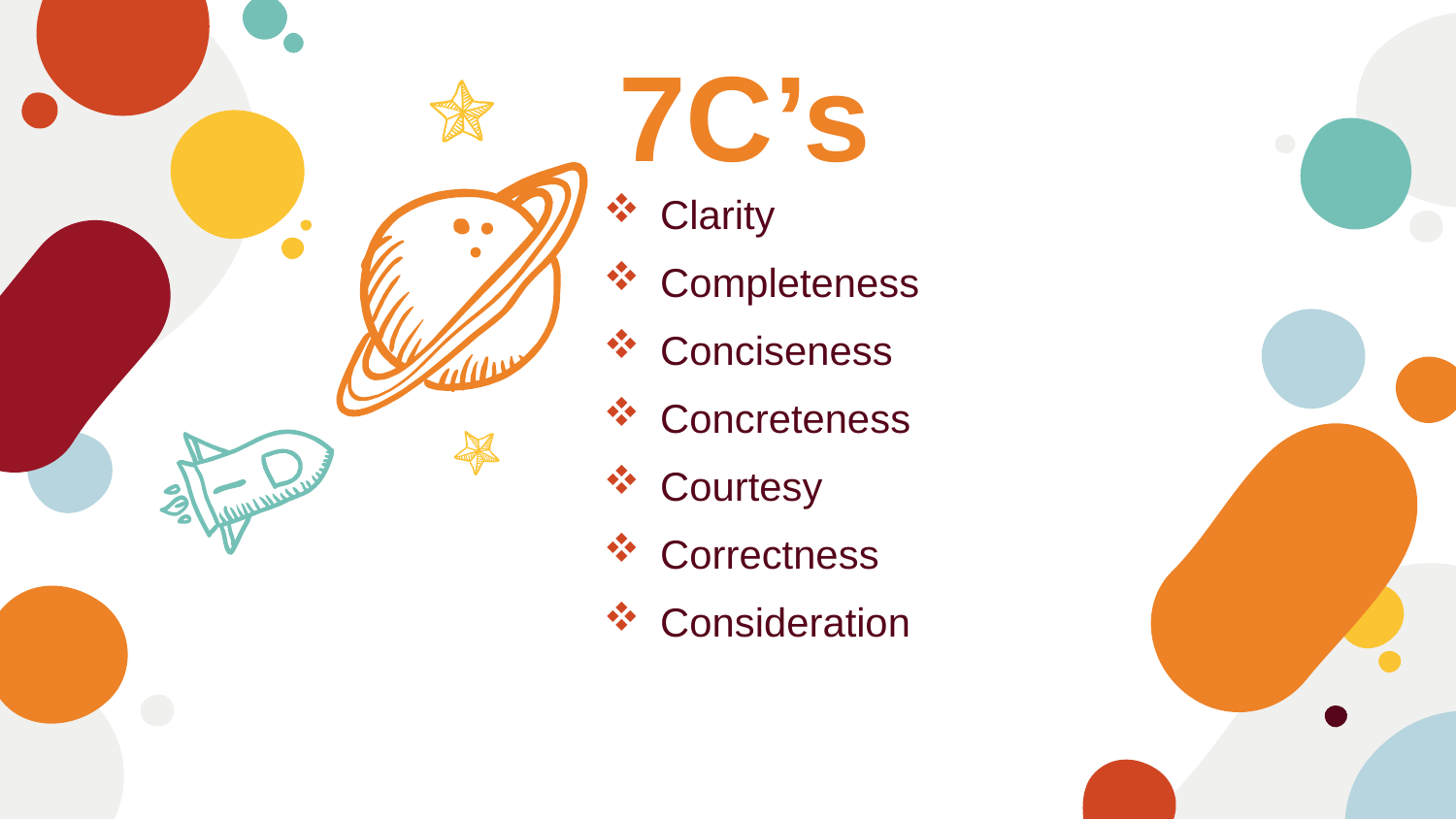

7C’s

Clarity
Completeness
Conciseness
Concreteness
Courtesy
Correctness
Consideration

6